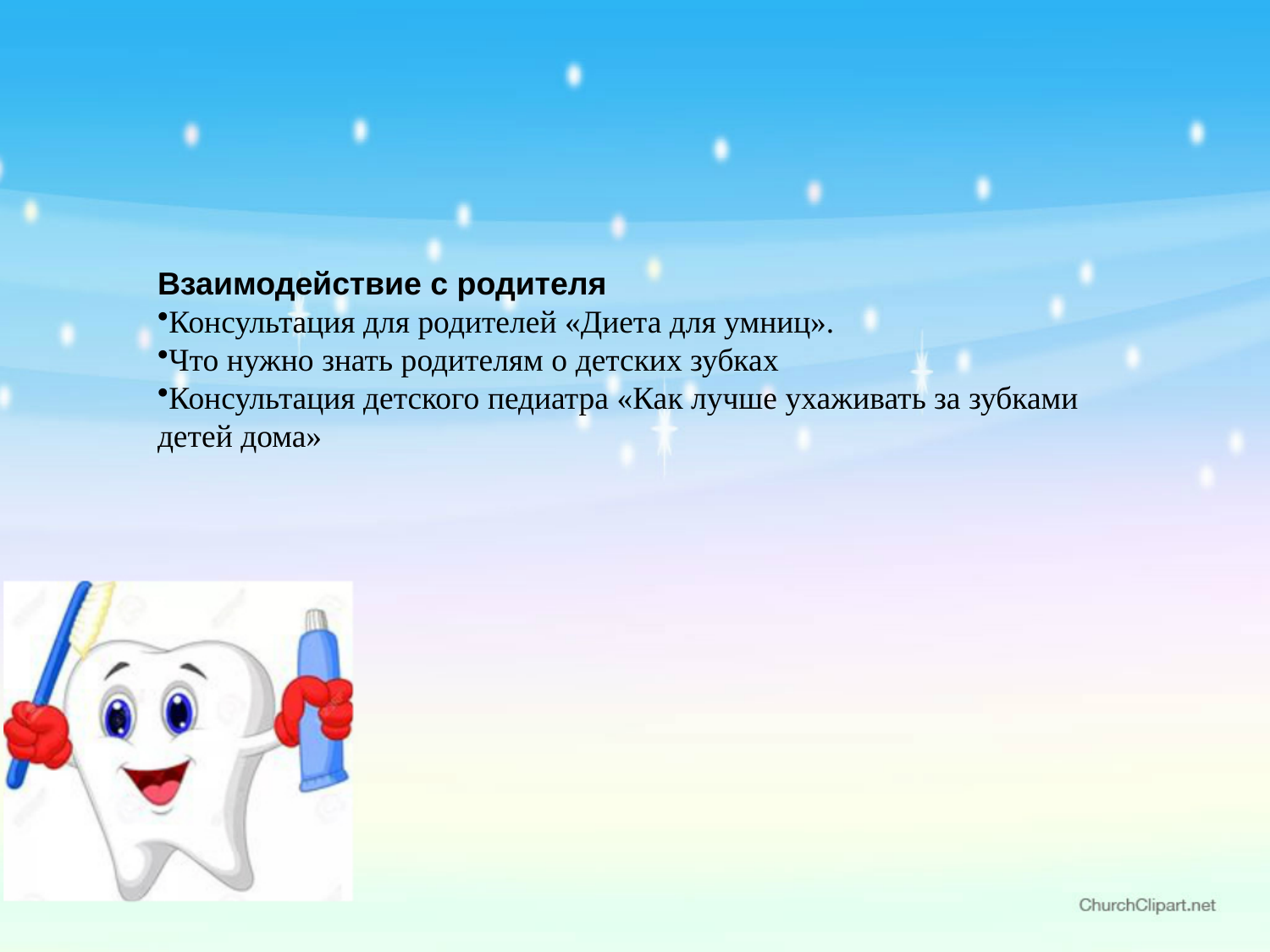

Взаимодействие с родителя
Консультация для родителей «Диета для умниц».
Что нужно знать родителям о детских зубках
Консультация детского педиатра «Как лучше ухаживать за зубками  детей дома»